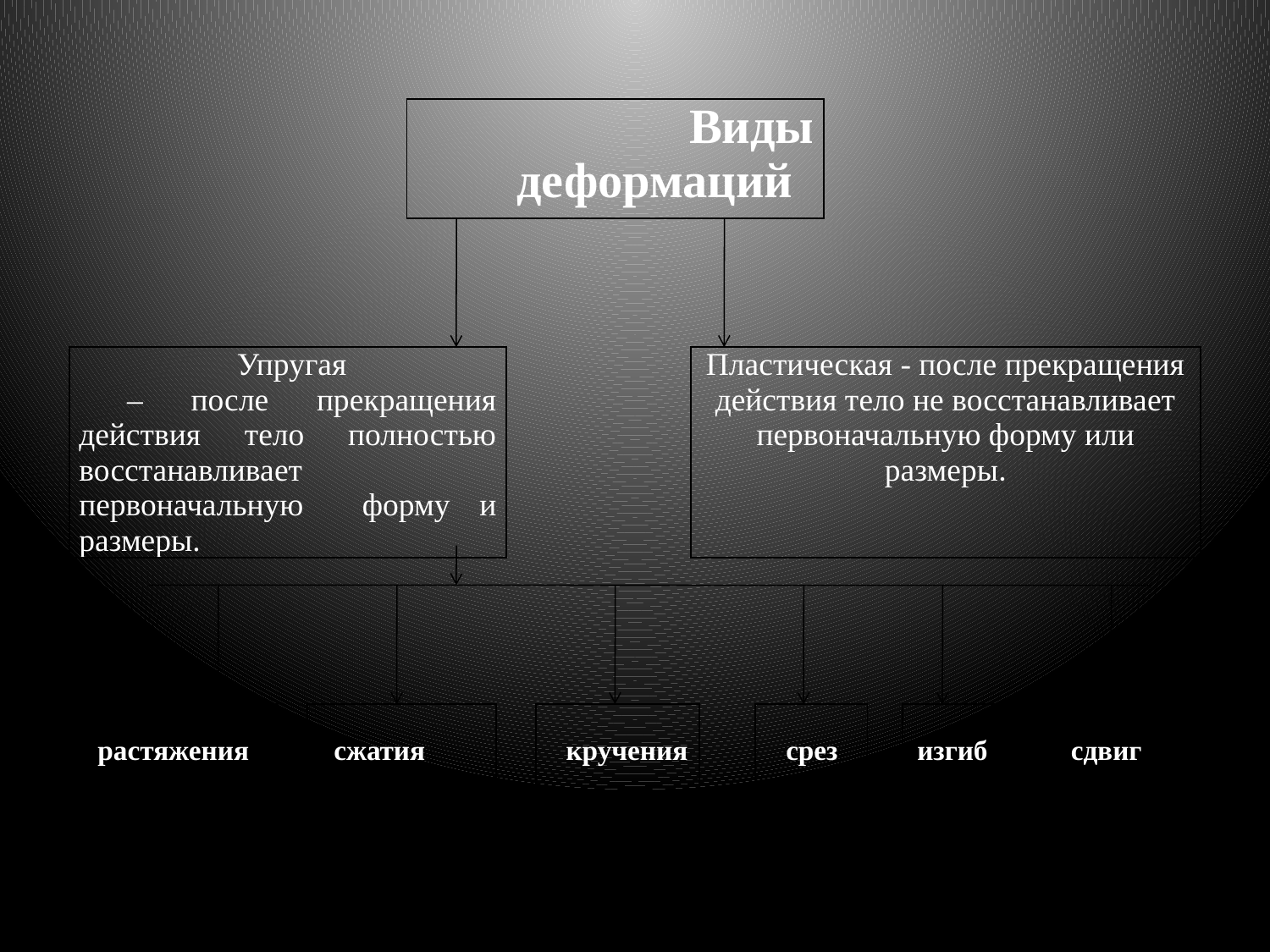

#

| Виды деформаций |
| --- |
| Упругая – после прекращения действия тело полностью восстанавливает первоначальную форму и размеры. |  | Пластическая - после прекращения действия тело не восстанавливает первоначальную форму или размеры. |
| --- | --- | --- |
| растяжения |  | сжатия |  | кручения |  | срез |  | изгиб |  | сдвиг |
| --- | --- | --- | --- | --- | --- | --- | --- | --- | --- | --- |